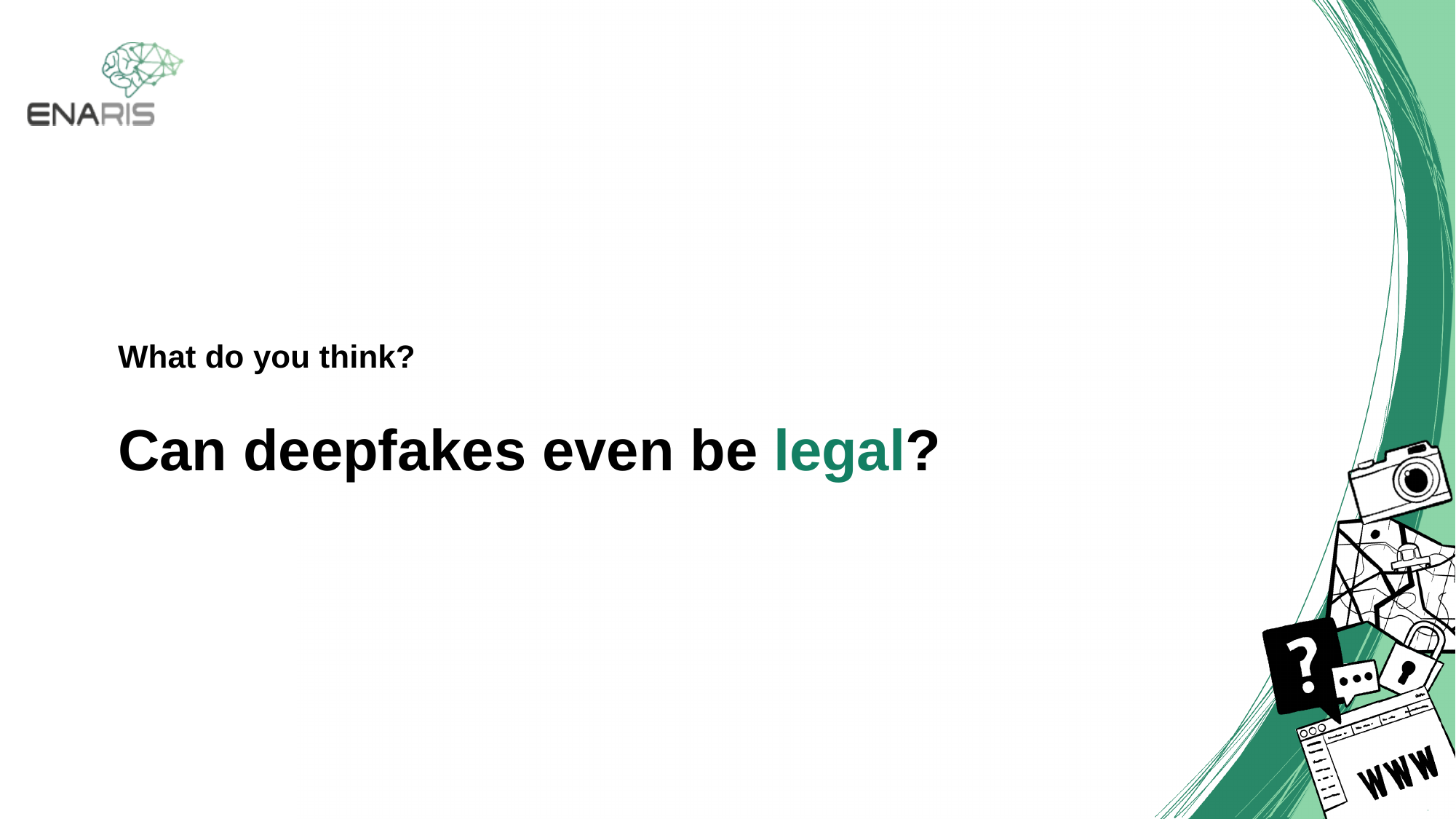

# What do you think? Can deepfakes even be legal?